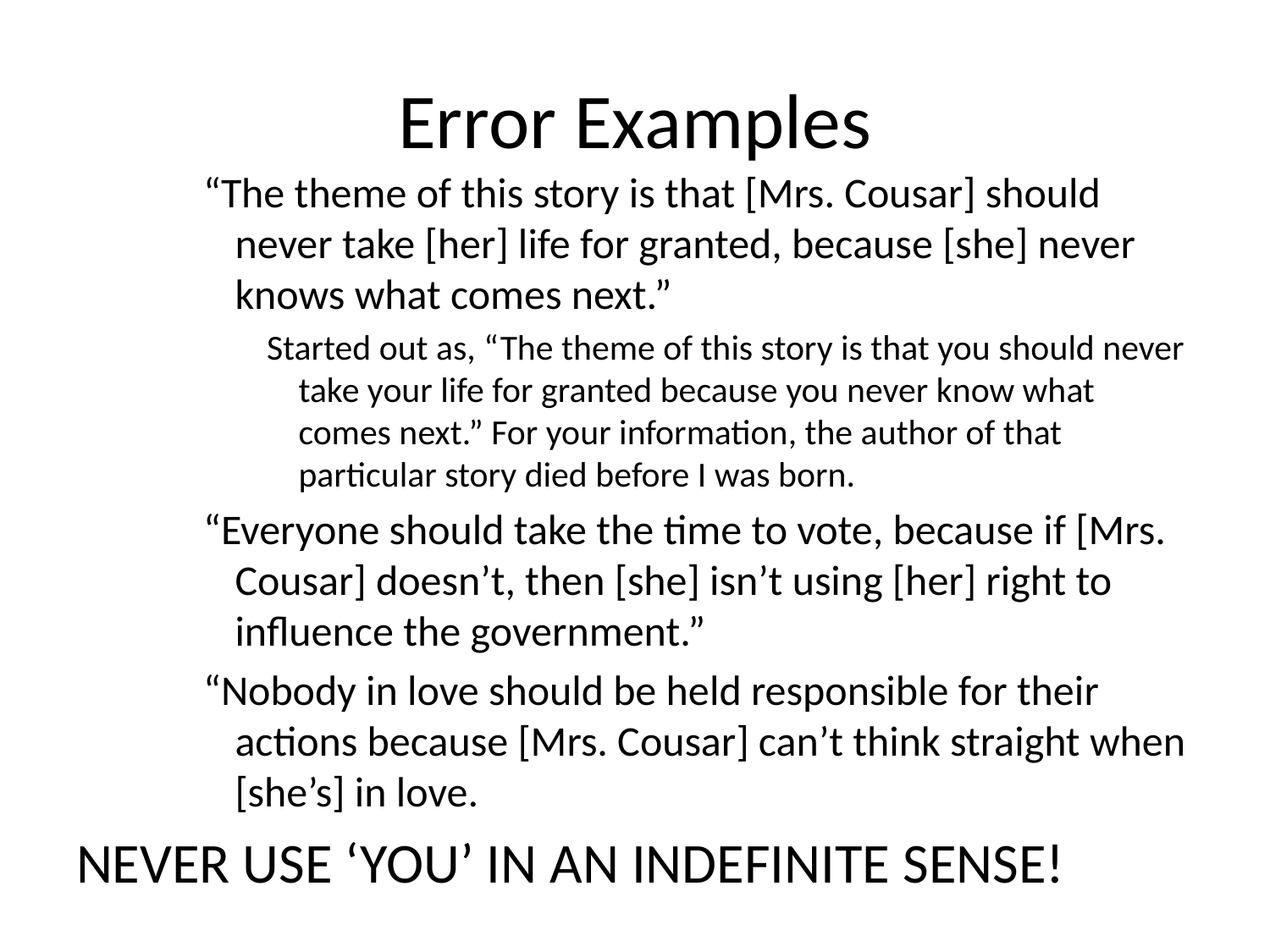

# Error Examples
“The theme of this story is that [Mrs. Cousar] should never take [her] life for granted, because [she] never knows what comes next.”
Started out as, “The theme of this story is that you should never take your life for granted because you never know what comes next.” For your information, the author of that particular story died before I was born.
“Everyone should take the time to vote, because if [Mrs. Cousar] doesn’t, then [she] isn’t using [her] right to influence the government.”
“Nobody in love should be held responsible for their actions because [Mrs. Cousar] can’t think straight when [she’s] in love.
NEVER USE ‘YOU’ IN AN INDEFINITE SENSE!